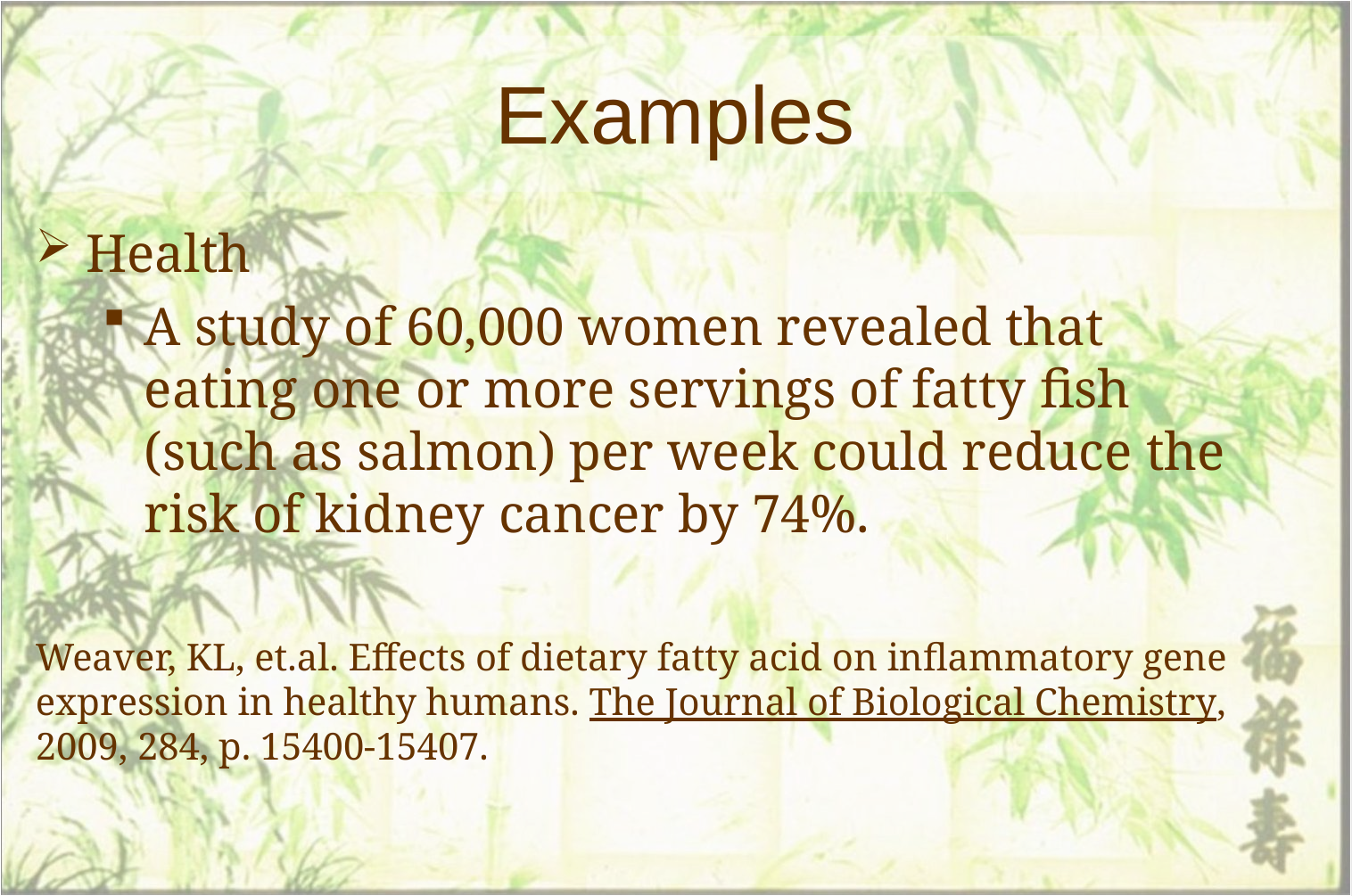

# Examples
Health
A study of 60,000 women revealed that eating one or more servings of fatty fish (such as salmon) per week could reduce the risk of kidney cancer by 74%.

Weaver, KL, et.al. Effects of dietary fatty acid on inflammatory gene expression in healthy humans. The Journal of Biological Chemistry, 2009, 284, p. 15400-15407.